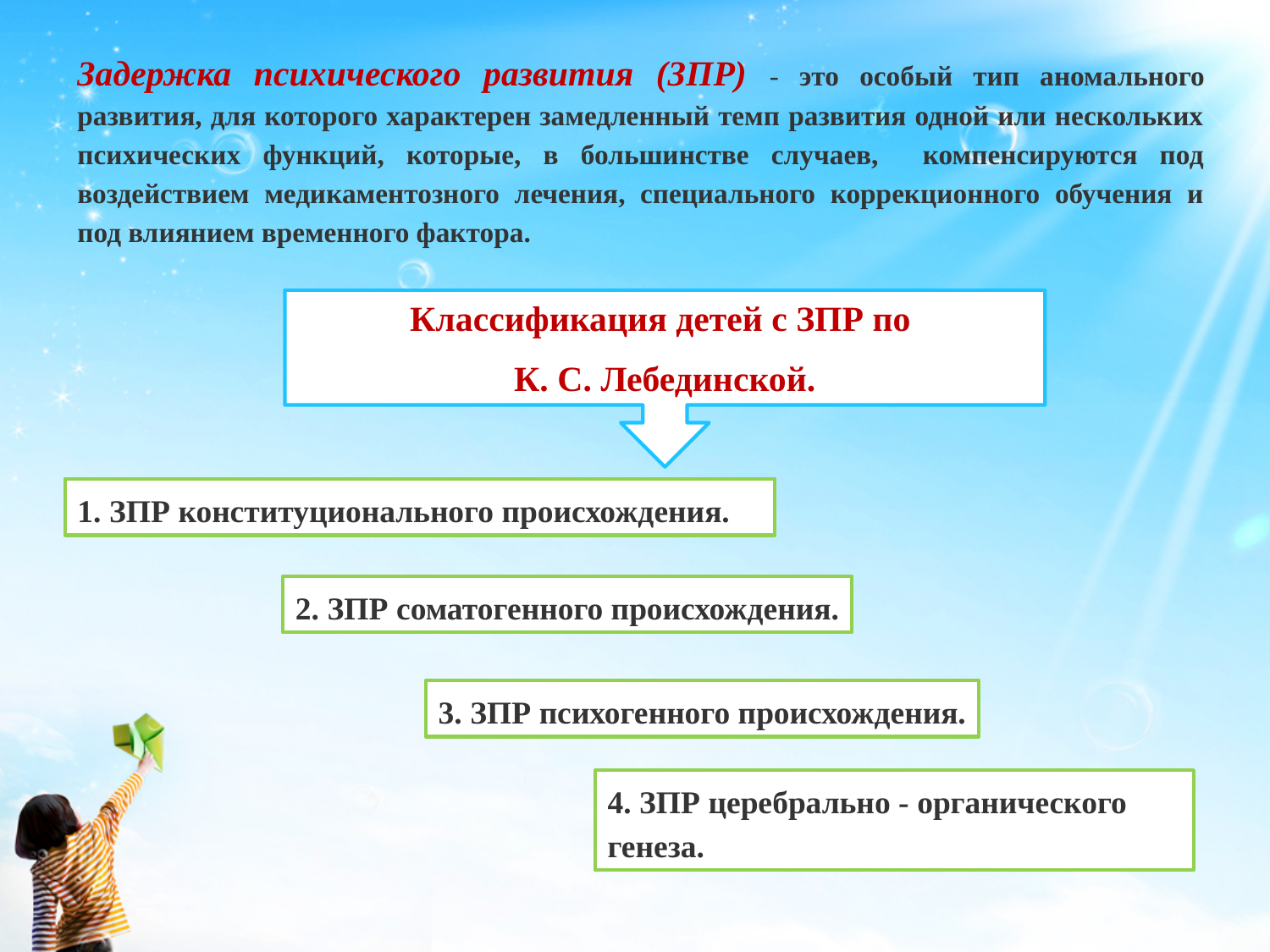

Задержка психического развития (ЗПР) - это особый тип аномального развития, для которого характерен замедленный темп развития одной или нескольких психических функций, которые, в большинстве случаев,  компенсируются под воздействием медикаментозного лечения, специального коррекционного обучения и под влиянием временного фактора.
Классификация детей с ЗПР по
К. С. Лебединской.
1. ЗПР конституционального происхождения.
2. ЗПР соматогенного происхождения.
3. ЗПР психогенного происхождения.
4. ЗПР церебрально - органического генеза.